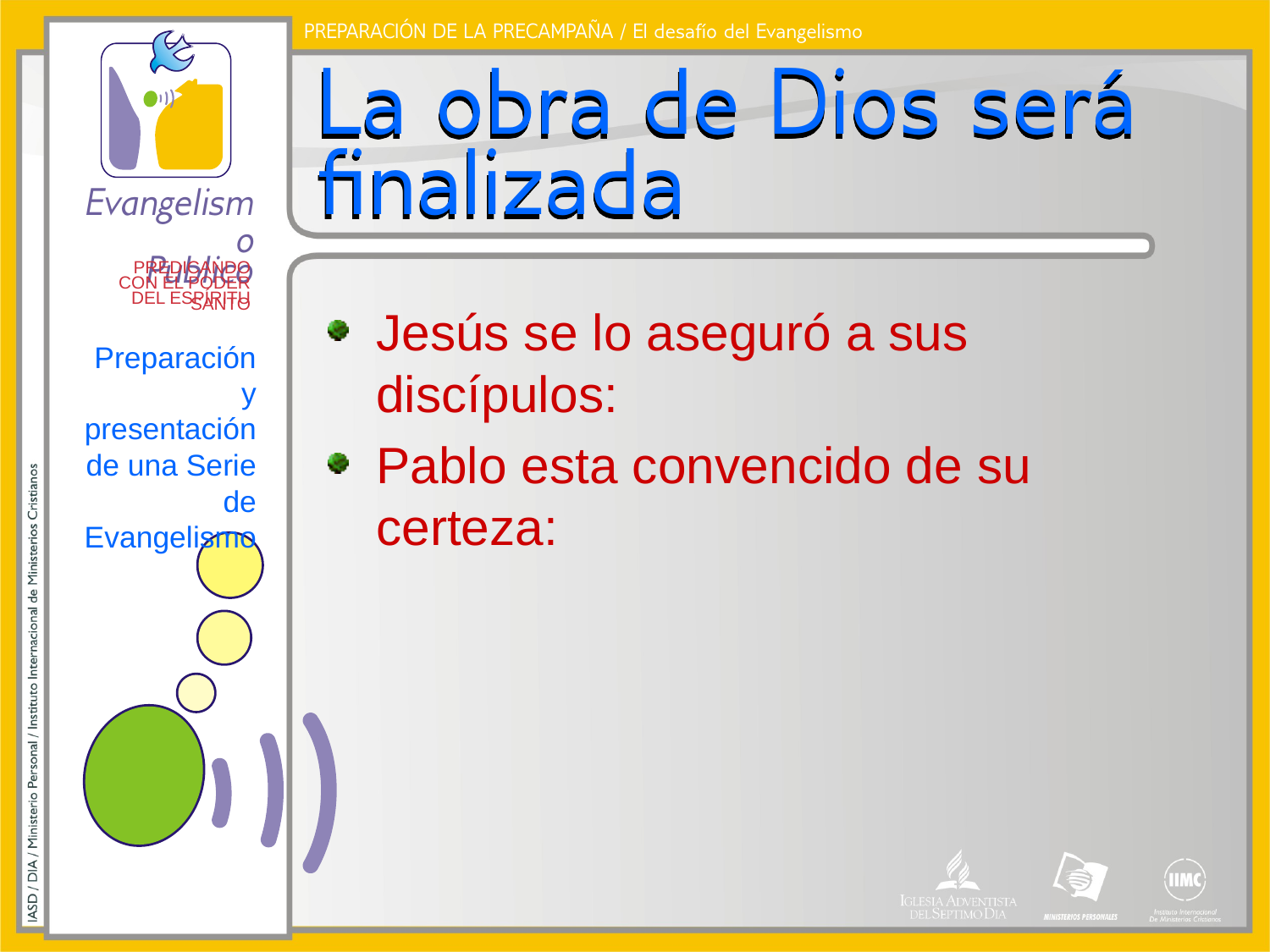

PREPARACIÓN DE LA PRECAMPAÑA / El desafío del Evangelismo
# La obra de Dios será finalizada
Jesús se lo aseguró a sus discípulos:
Pablo esta convencido de su certeza: